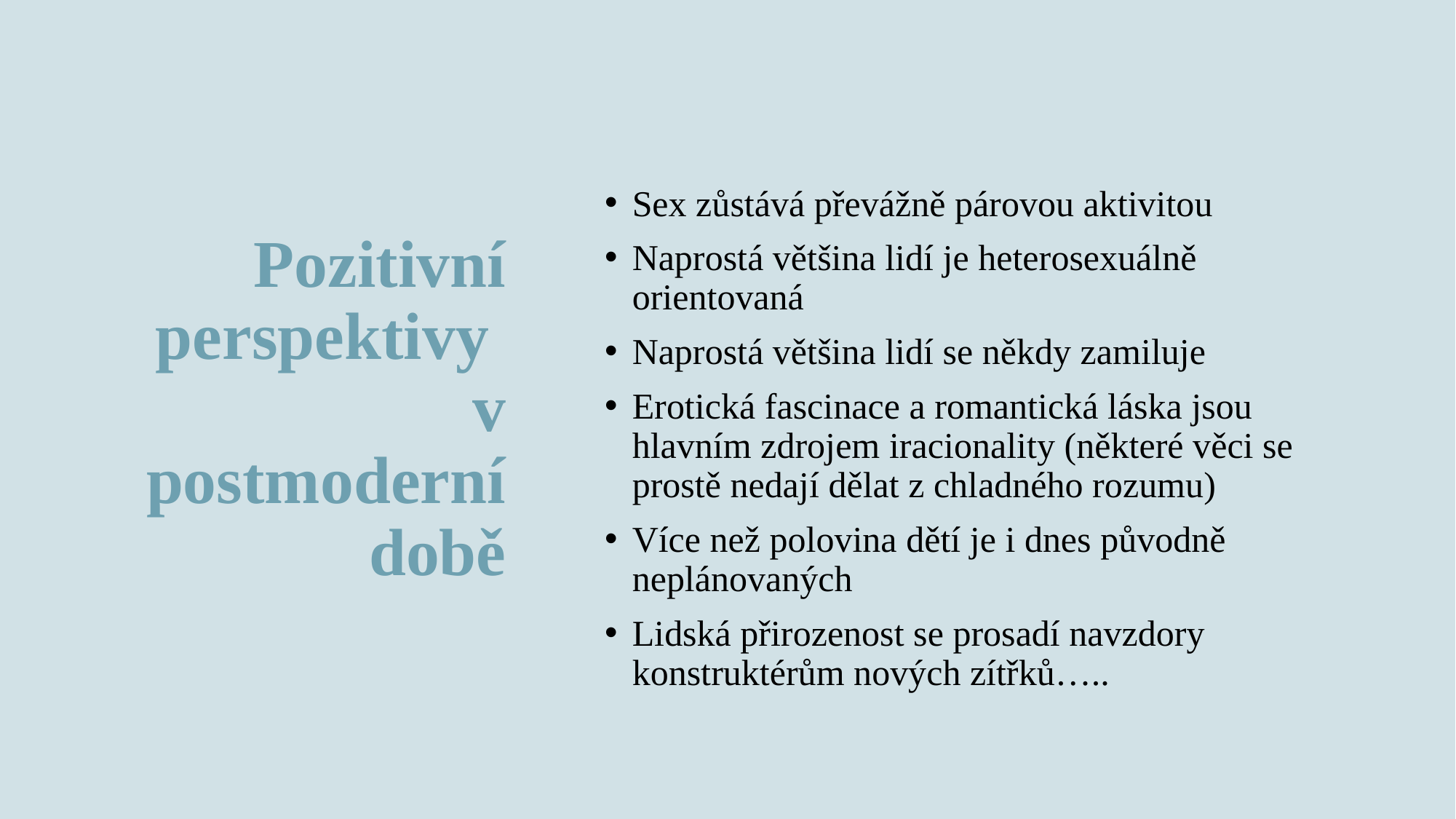

# Pozitivní perspektivy  v postmoderní době

Sex zůstává převážně párovou aktivitou
Naprostá většina lidí je heterosexuálně orientovaná
Naprostá většina lidí se někdy zamiluje
Erotická fascinace a romantická láska jsou hlavním zdrojem iracionality (některé věci se prostě nedají dělat z chladného rozumu)
Více než polovina dětí je i dnes původně neplánovaných
Lidská přirozenost se prosadí navzdory konstruktérům nových zítřků…..